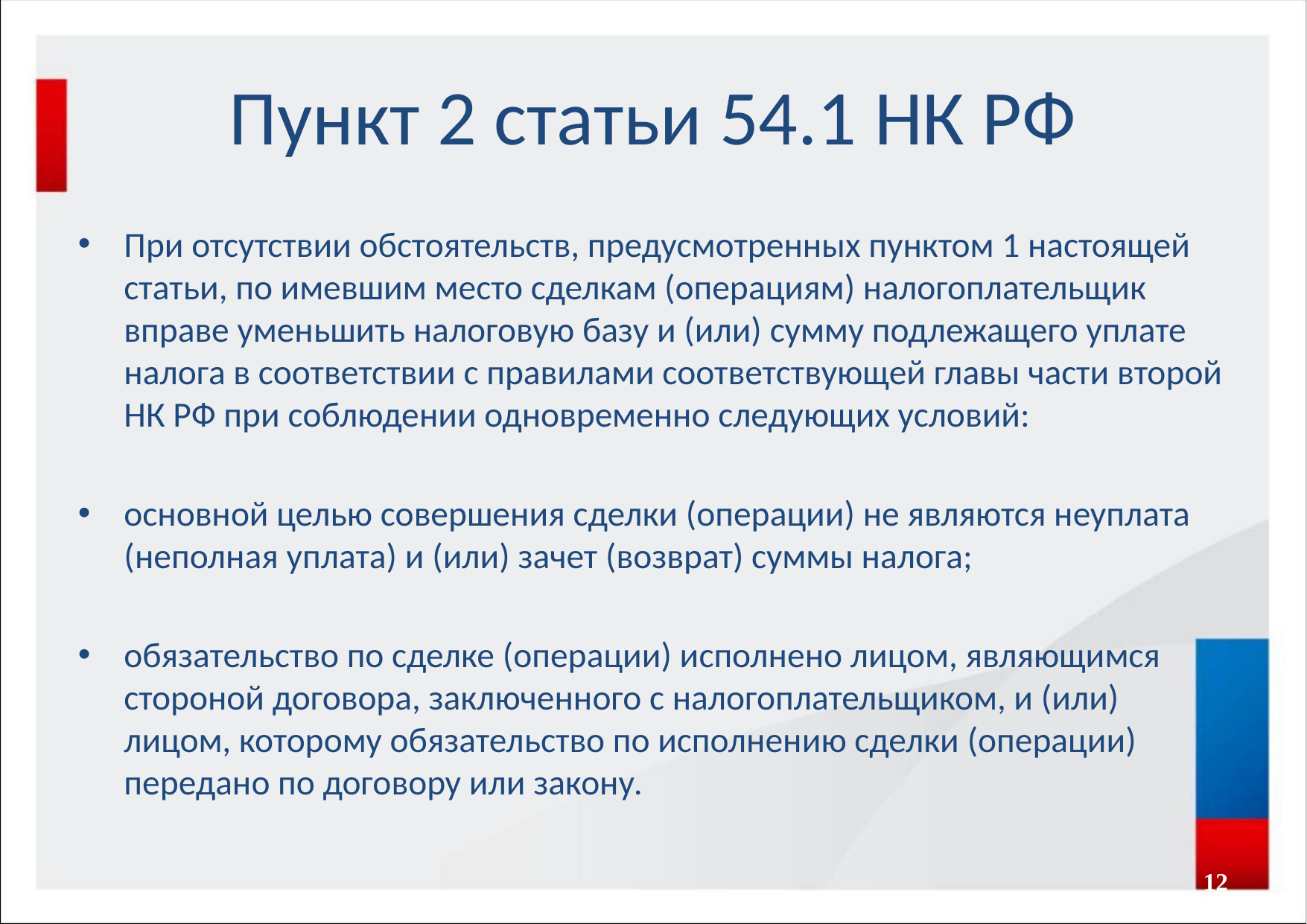

# Пункт 2 статьи 54.1 НК РФ
При отсутствии обстоятельств, предусмотренных пунктом 1 настоящей статьи, по имевшим место сделкам (операциям) налогоплательщик вправе уменьшить налоговую базу и (или) сумму подлежащего уплате налога в соответствии с правилами соответствующей главы части второй НК РФ при соблюдении одновременно следующих условий:

основной целью совершения сделки (операции) не являются неуплата (неполная уплата) и (или) зачет (возврат) суммы налога;

обязательство по сделке (операции) исполнено лицом, являющимся стороной договора, заключенного с налогоплательщиком, и (или) лицом, которому обязательство по исполнению сделки (операции) передано по договору или закону.

12